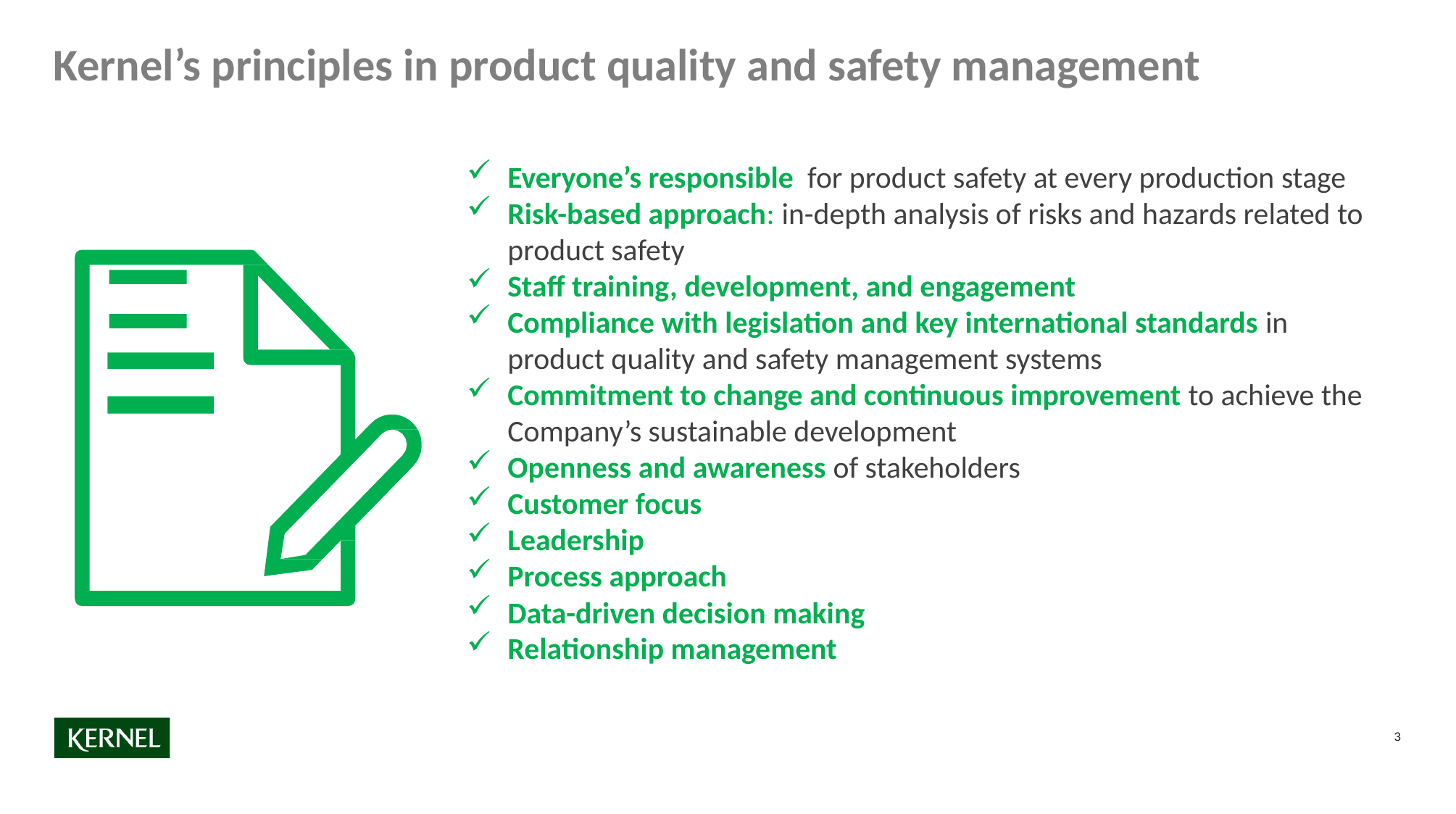

Kernel’s principles in product quality and safety management
Everyone’s responsible  for product safety at every production stage
Risk-based approach: in-depth analysis of risks and hazards related to product safety
Staff training, development, and engagement
Compliance with legislation and key international standards in product quality and safety management systems
Commitment to change and continuous improvement to achieve the Company’s sustainable development​
Openness and awareness of stakeholders​
Customer focus
Leadership
Process approach
Data-driven decision making
Relationship management

3